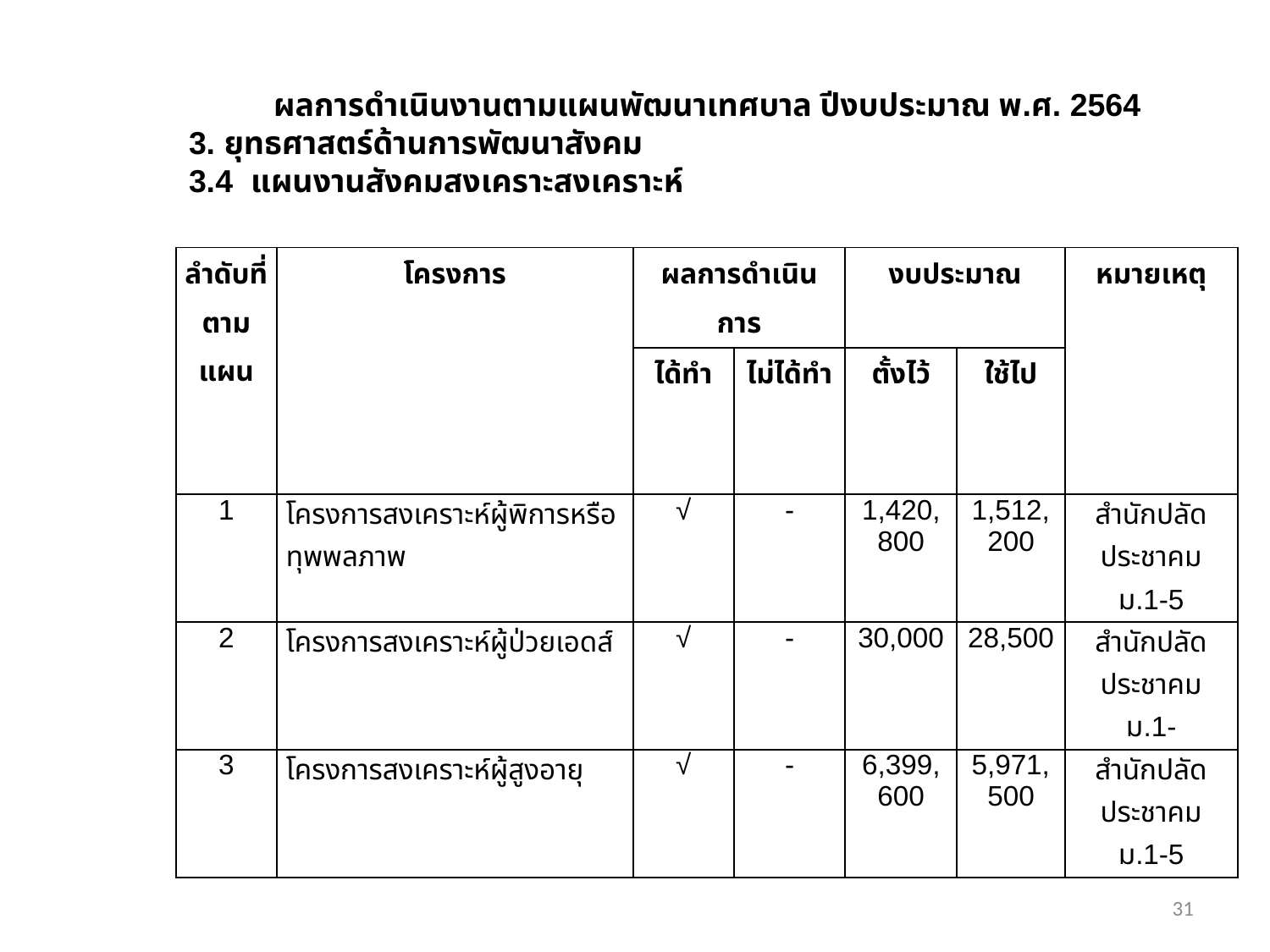

ผลการดำเนินงานตามแผนพัฒนาเทศบาล ปีงบประมาณ พ.ศ. 2564
3. ยุทธศาสตร์ด้านการพัฒนาสังคม
3.4  แผนงานสังคมสงเคราะสงเคราะห์
| ลำดับที่ตามแผน | โครงการ | ผลการดำเนินการ |  | งบประมาณ |  | หมายเหตุ |
| --- | --- | --- | --- | --- | --- | --- |
|  |  | ได้ทำ | ไม่ได้ทำ | ตั้งไว้ | ใช้ไป |  |
| 1 | โครงการสงเคราะห์ผู้พิการหรือทุพพลภาพ | √ | - | 1,420,800 | 1,512,200 | สำนักปลัด ประชาคม ม.1-5 |
| 2 | โครงการสงเคราะห์ผู้ป่วยเอดส์ | √ | - | 30,000 | 28,500 | สำนักปลัด ประชาคม ม.1- |
| 3 | โครงการสงเคราะห์ผู้สูงอายุ | √ | - | 6,399,600 | 5,971,500 | สำนักปลัด ประชาคม ม.1-5 |
31